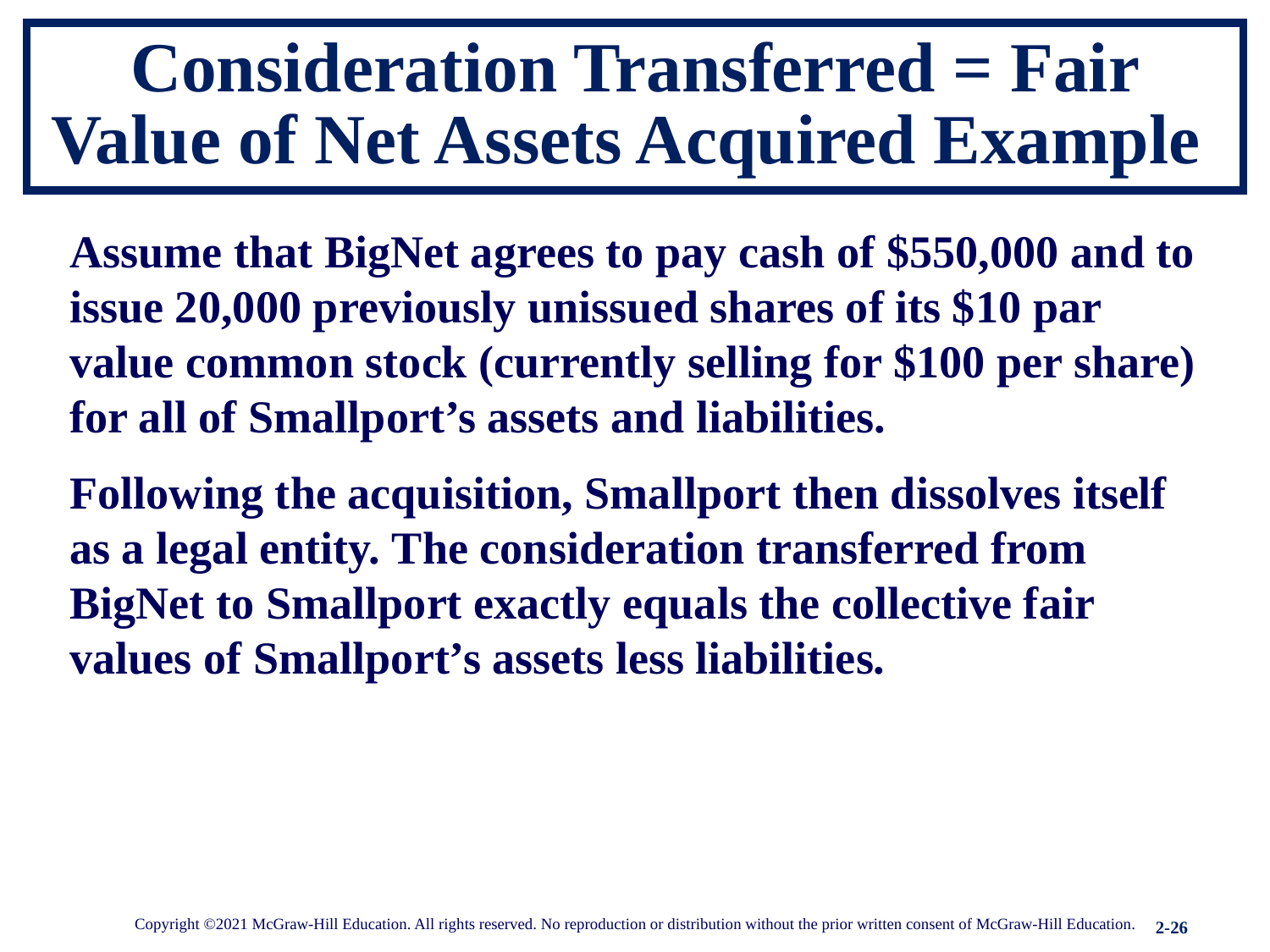

# Consideration Transferred = Fair Value of Net Assets Acquired Example
Assume that BigNet agrees to pay cash of $550,000 and to issue 20,000 previously unissued shares of its $10 par value common stock (currently selling for $100 per share) for all of Smallport’s assets and liabilities.
Following the acquisition, Smallport then dissolves itself as a legal entity. The consideration transferred from BigNet to Smallport exactly equals the collective fair values of Smallport’s assets less liabilities.
Copyright ©2021 McGraw-Hill Education. All rights reserved. No reproduction or distribution without the prior written consent of McGraw-Hill Education.
2-26